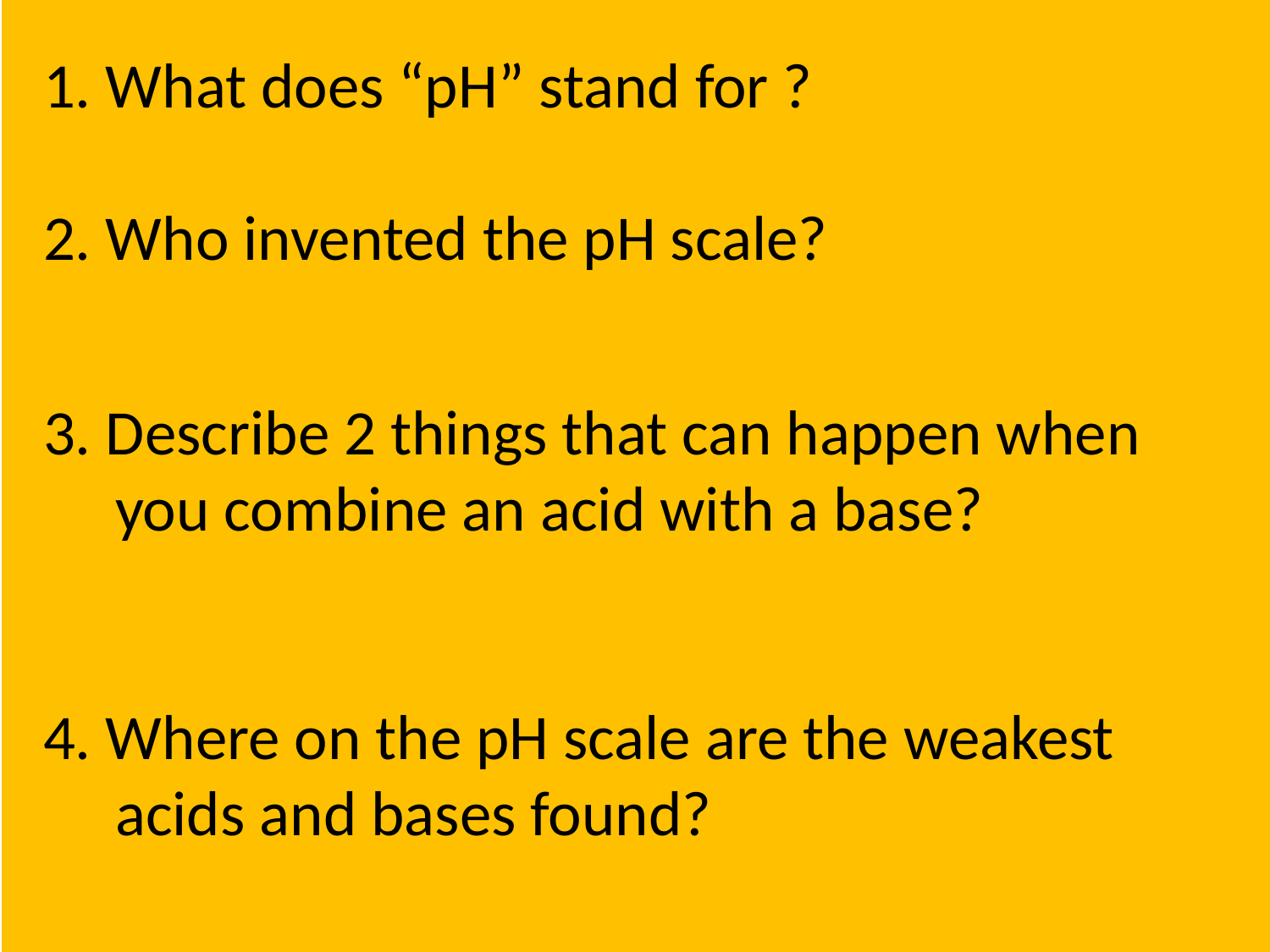

1. What does “pH” stand for ?

  2. Who invented the pH scale?

  3. Describe 2 things that can happen when
       you combine an acid with a base?

  4. Where on the pH scale are the weakest
       acids and bases found?